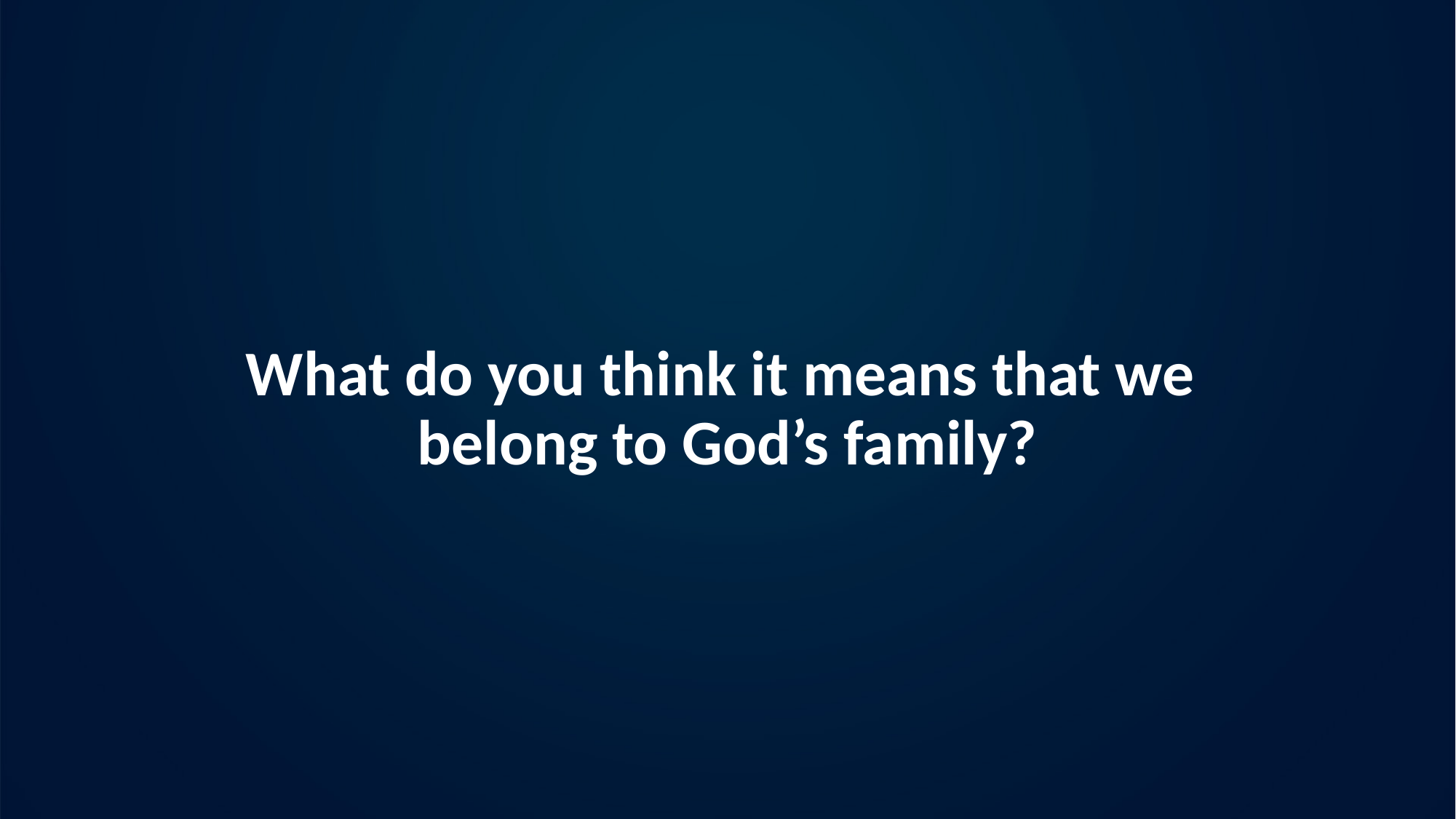

# What do you think it means that we belong to God’s family?